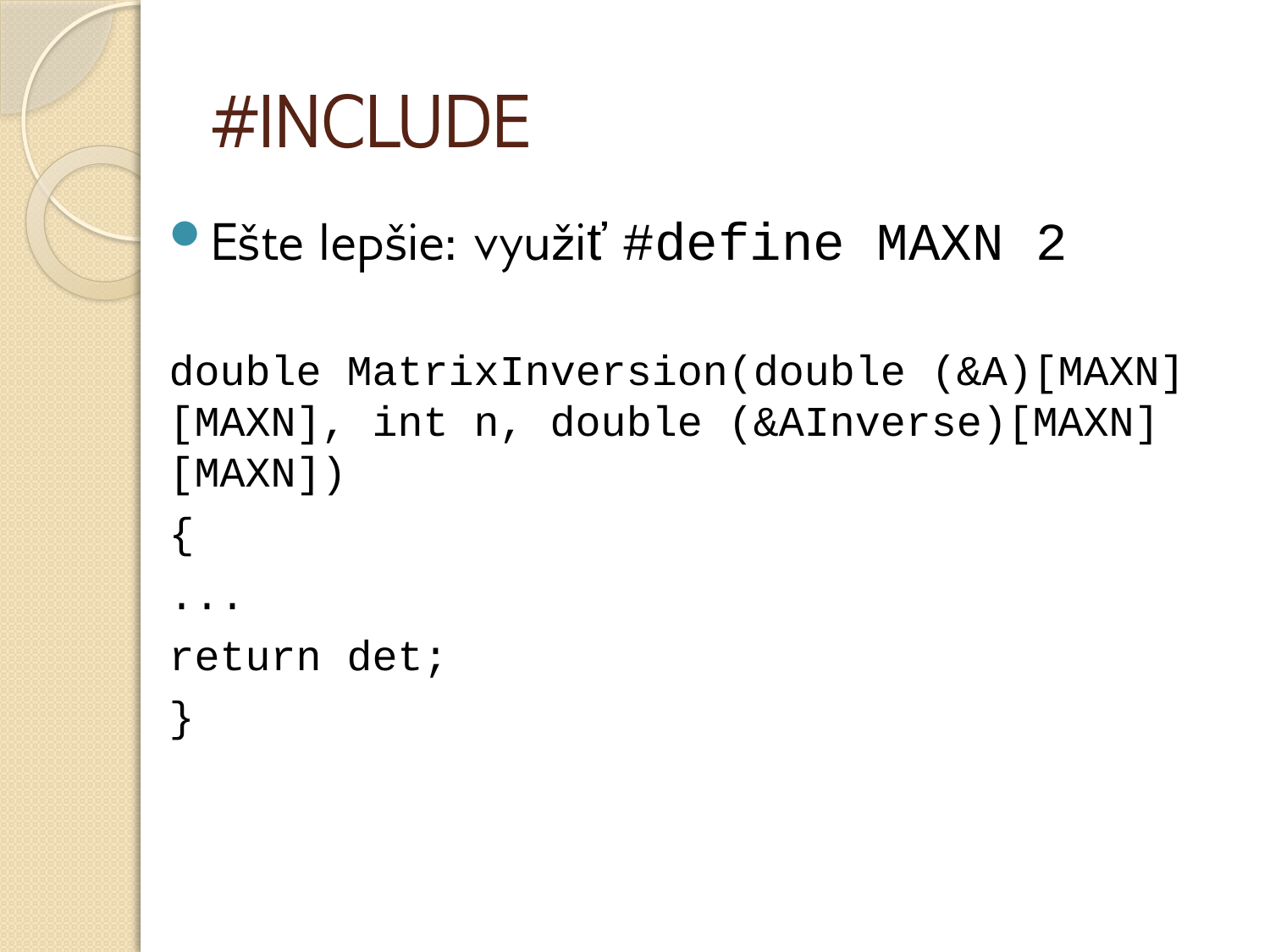

# #INCLUDE
Ešte lepšie: využiť #define MAXN 2

double MatrixInversion(double (&A)[MAXN][MAXN], int n, double (&AInverse)[MAXN][MAXN])
{
...
return det;
}